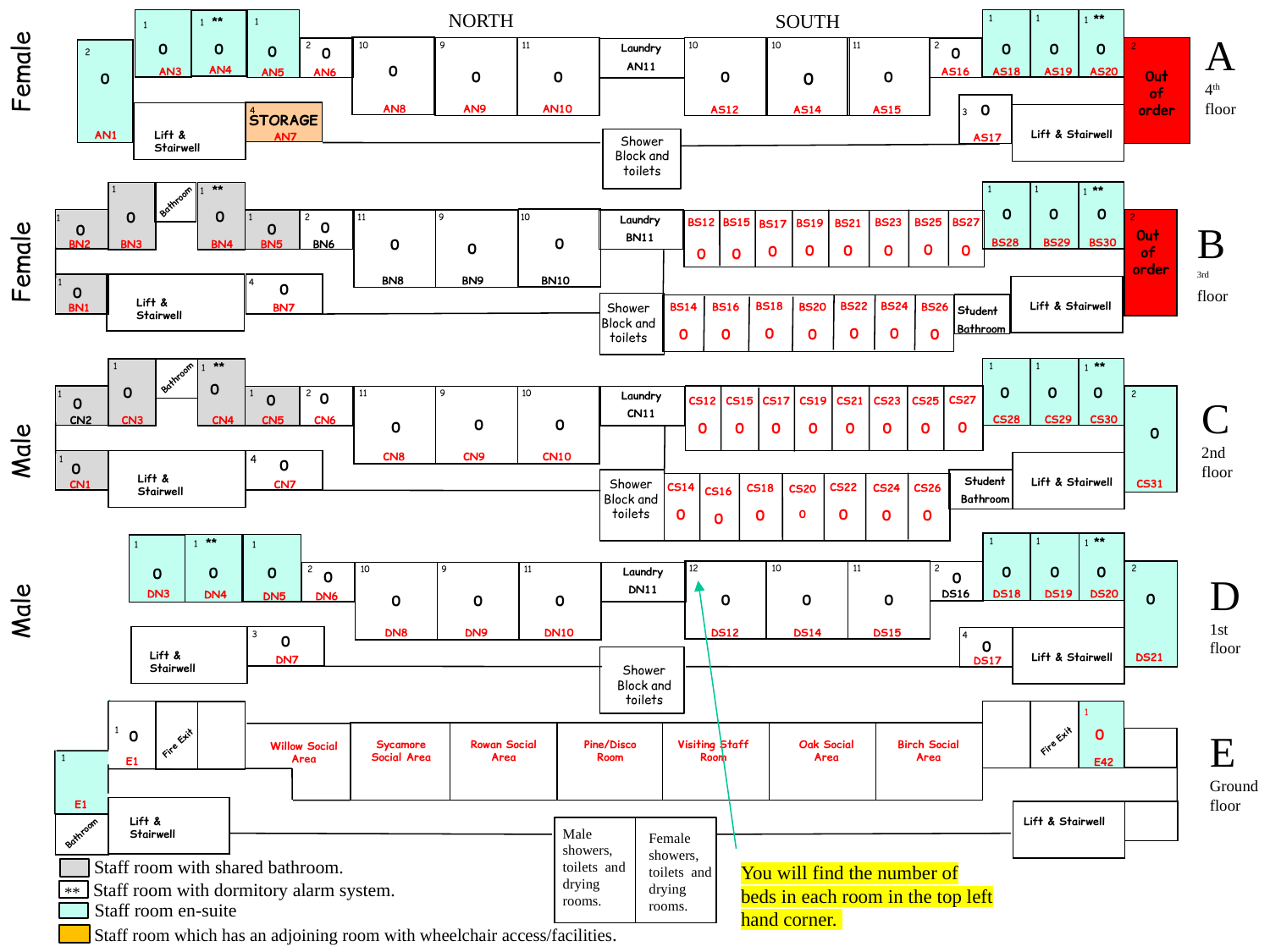

NORTH
SOUTH

1
1
1  **
1   **
1
1
2
10
9
11
10
10
11
2
2
Laundry
AN11

2
AN4
AN3
AS16
AS18
AS19
AS20
AN5
AN6
AN8
AN9
AN10
AS12
AS14
AS15
4
3

Lift & Stairwell
AN1
Lift & Stairwell
AS21
AN7
AS17

0

0

0

0

0

A
4th floor

0

0

0ut of order
0

0

0

0

0

0
0

0

Female
STORAGE

0

Shower Block and toilets

0
0
0
1
1   **
1
1
1  **
0
0
Bathroom

0
0
1
2
11
9
10
2
0
1
Laundry
BN11
0

0

0

B
3rd floor

BS25

0
BS23

0
BS27

0
BS19

0
BS21

0
BS12

0
BS15

0
BS17

0
BS28
BS29
BS30
0ut
of
order

BN2
BN3
BN4
BN5
BN6
Female

BN8
BN9
BN10
0
4
1

0

Lift & Stairwell
Lift & Stairwell

Shower Block and toilets

BS18

0

BS22

0

BS24

0
BS31
BN1
BN7
BS14

0
BS16

0
BS20

0

BS26

0

Student
Bathroom

0
0
1
1   **
1
1
1  **
0
0
0
Bathroom

0
0
0
1
2
11
9
10
2
1
Laundry
CN11
0
0
CS27

0
C
2nd floor

CS12

0

CS15

0
CS17

0
CS19

0

CS21

0

CS25

0

0

CS23

0

0
CS28
CS29
CS30
CN2
CN3
CN4
CN5
CN6

Male
0
CN8
CN9
CN10
4
1

0

Lift & Stairwell
Lift & Stairwell

Shower Block and toilets
Student
Bathroom
CS31
CN1
CN7
CS20

0
CS14

0

CS16

0

CS22

0

CS18

0
CS24

0
CS26

0

1
1
1  **
1   **
1
1

0

0

0
2
10
9
11
Laundry
DN11
0

0

0

0

DN3
DN4

DN5
DN6
DN8
DN9
DN10
3

0
Lift & Stairwell
DN7
Shower Block and toilets

1
Fire Exit

0

0

0
0

12
10
11
2

2

0

0

0

0

D
1st floor

DS16
DS18
DS19
DS20
Male
0
DS12
DS14
DS15
4

Lift & Stairwell
DS21

DS17

0
0

1

Sycamore Social Area
Rowan Social Area
Pine/Disco Room
Visiting Staff Room
Oak Social Area
Birch Social Area
Willow Social Area
E1
E42

E
Ground floor
Fire Exit

1

E1

Lift & Stairwell
Lift & Stairwell

Bathroom

Male showers, toilets  and drying rooms.
Female showers, toilets  and drying rooms.
Staff room with shared bathroom.
You will find the number of beds in each room in the top left hand corner.

Staff room with dormitory alarm system.
**

Staff room en-suite

Staff room which has an adjoining room with wheelchair access/facilities.